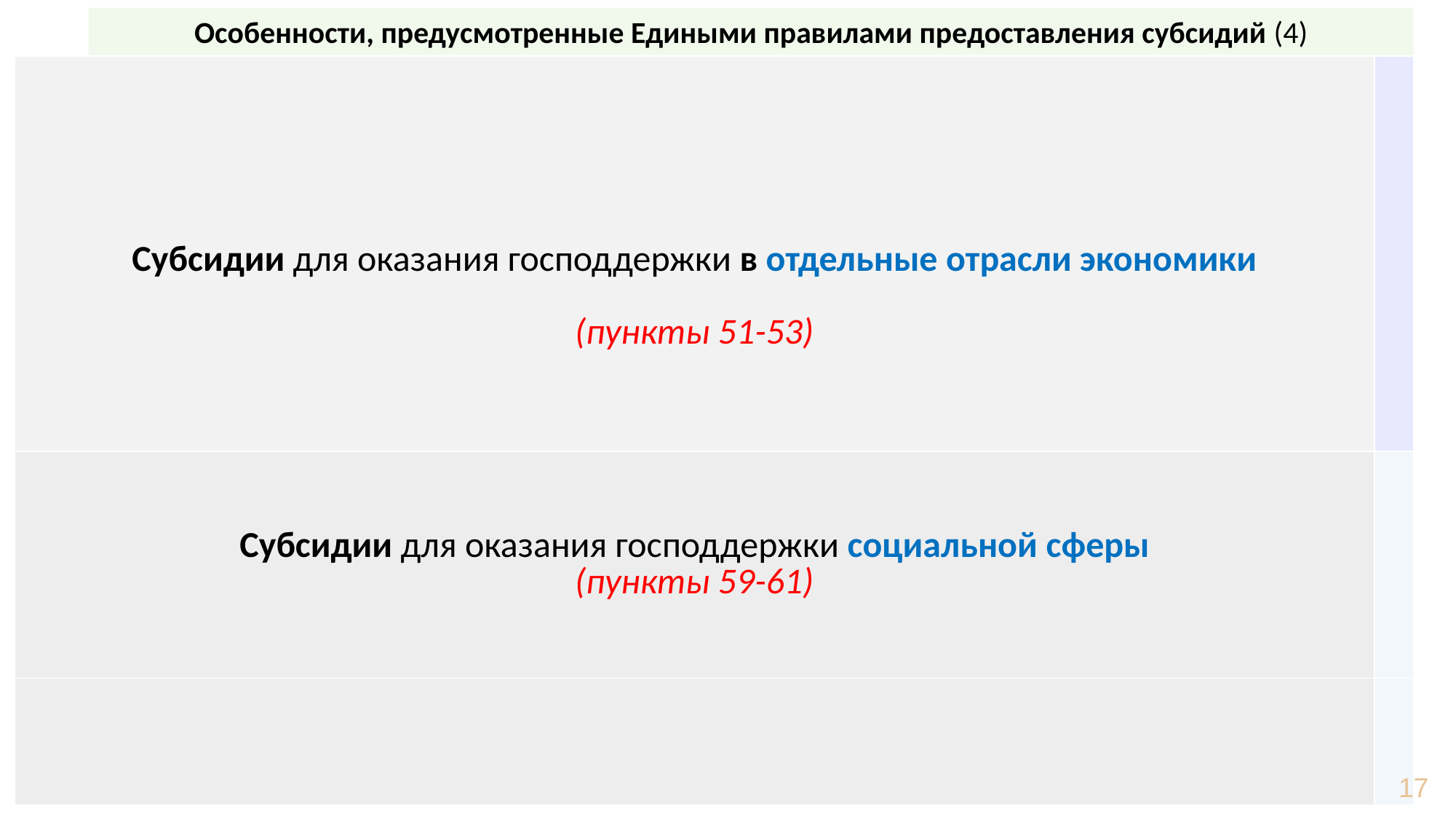

Особенности, предусмотренные Едиными правилами предоставления субсидий (4)
| Субсидии для оказания господдержки в отдельные отрасли экономики (пункты 51-53) |  |
| --- | --- |
| Субсидии для оказания господдержки социальной сферы (пункты 59-61) |  |
|  |  |
17